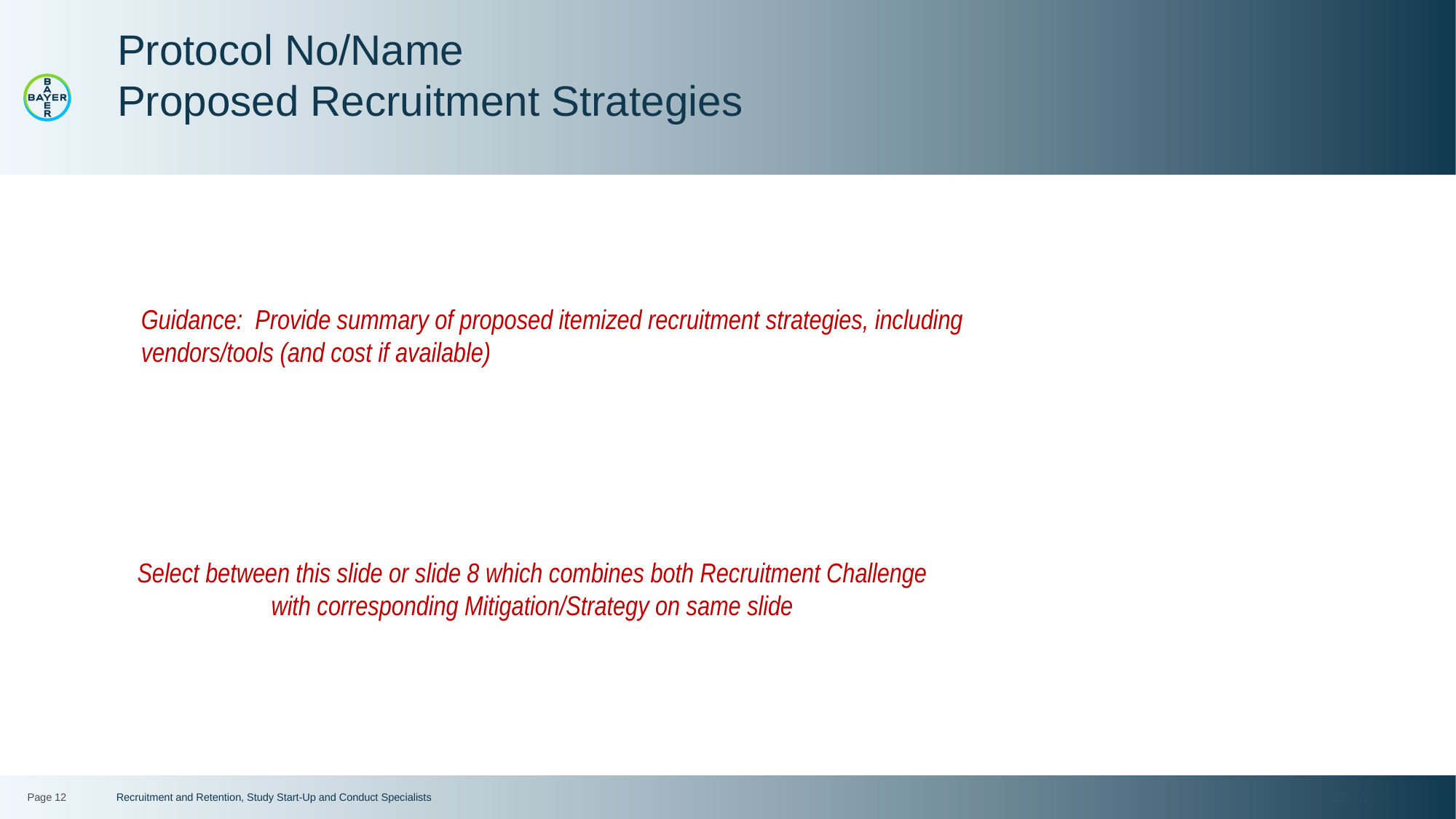

# Protocol No/Name Proposed Recruitment Strategies

Guidance:  Provide summary of proposed itemized recruitment strategies, including vendors/tools (and cost if available)

Select between this slide or slide 8 which combines both Recruitment Challenge with corresponding Mitigation/Strategy on same slide
Page 12
Recruitment and Retention, Study Start-Up and Conduct Specialists
12/12/2022